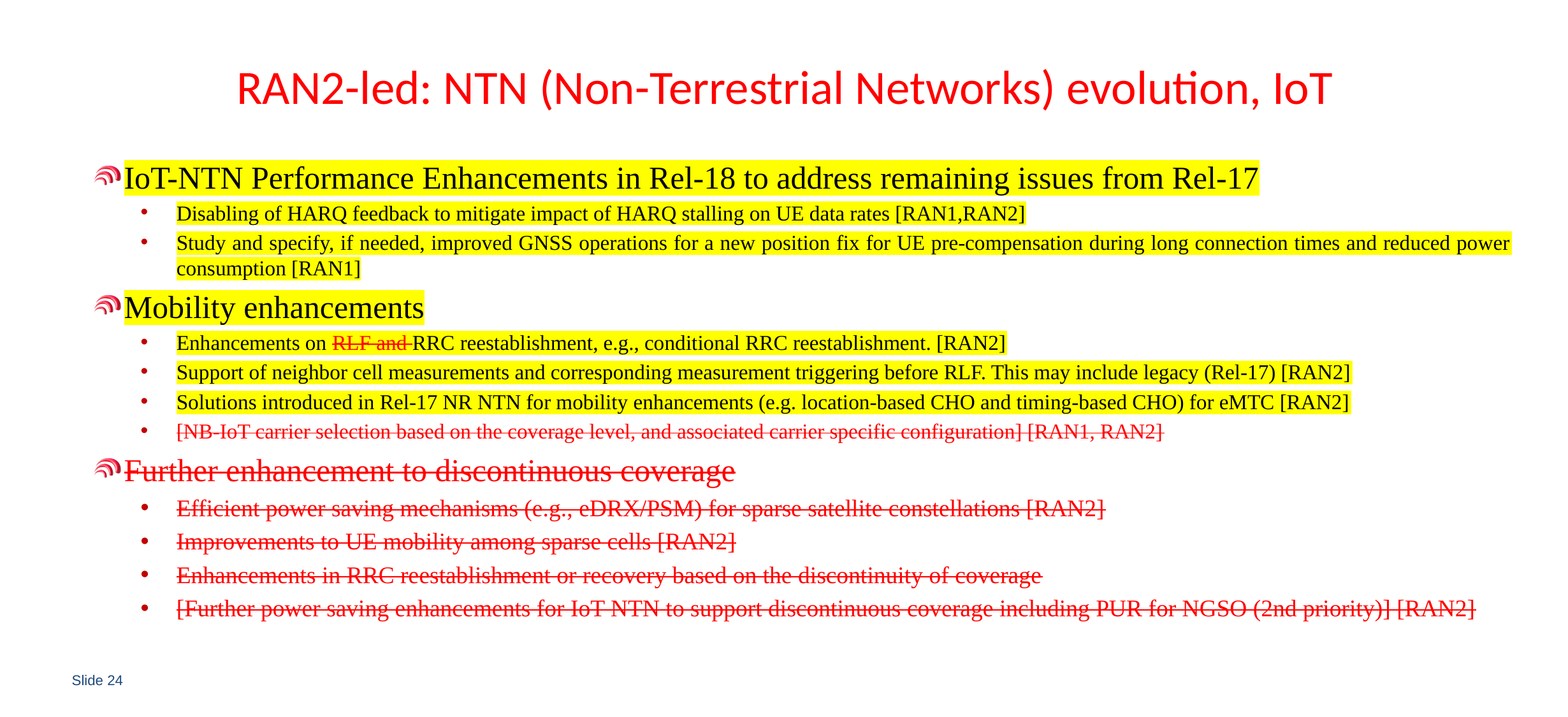

# RAN2-led: NTN (Non-Terrestrial Networks) evolution, IoT
IoT-NTN Performance Enhancements in Rel-18 to address remaining issues from Rel-17
Disabling of HARQ feedback to mitigate impact of HARQ stalling on UE data rates [RAN1,RAN2]
Study and specify, if needed, improved GNSS operations for a new position fix for UE pre-compensation during long connection times and reduced power consumption [RAN1]
Mobility enhancements
Enhancements on RLF and RRC reestablishment, e.g., conditional RRC reestablishment. [RAN2]
Support of neighbor cell measurements and corresponding measurement triggering before RLF. This may include legacy (Rel-17) [RAN2]
Solutions introduced in Rel-17 NR NTN for mobility enhancements (e.g. location-based CHO and timing-based CHO) for eMTC [RAN2]
[NB-IoT carrier selection based on the coverage level, and associated carrier specific configuration] [RAN1, RAN2]
Further enhancement to discontinuous coverage
Efficient power saving mechanisms (e.g., eDRX/PSM) for sparse satellite constellations [RAN2]
Improvements to UE mobility among sparse cells [RAN2]
Enhancements in RRC reestablishment or recovery based on the discontinuity of coverage
[Further power saving enhancements for IoT NTN to support discontinuous coverage including PUR for NGSO (2nd priority)] [RAN2]